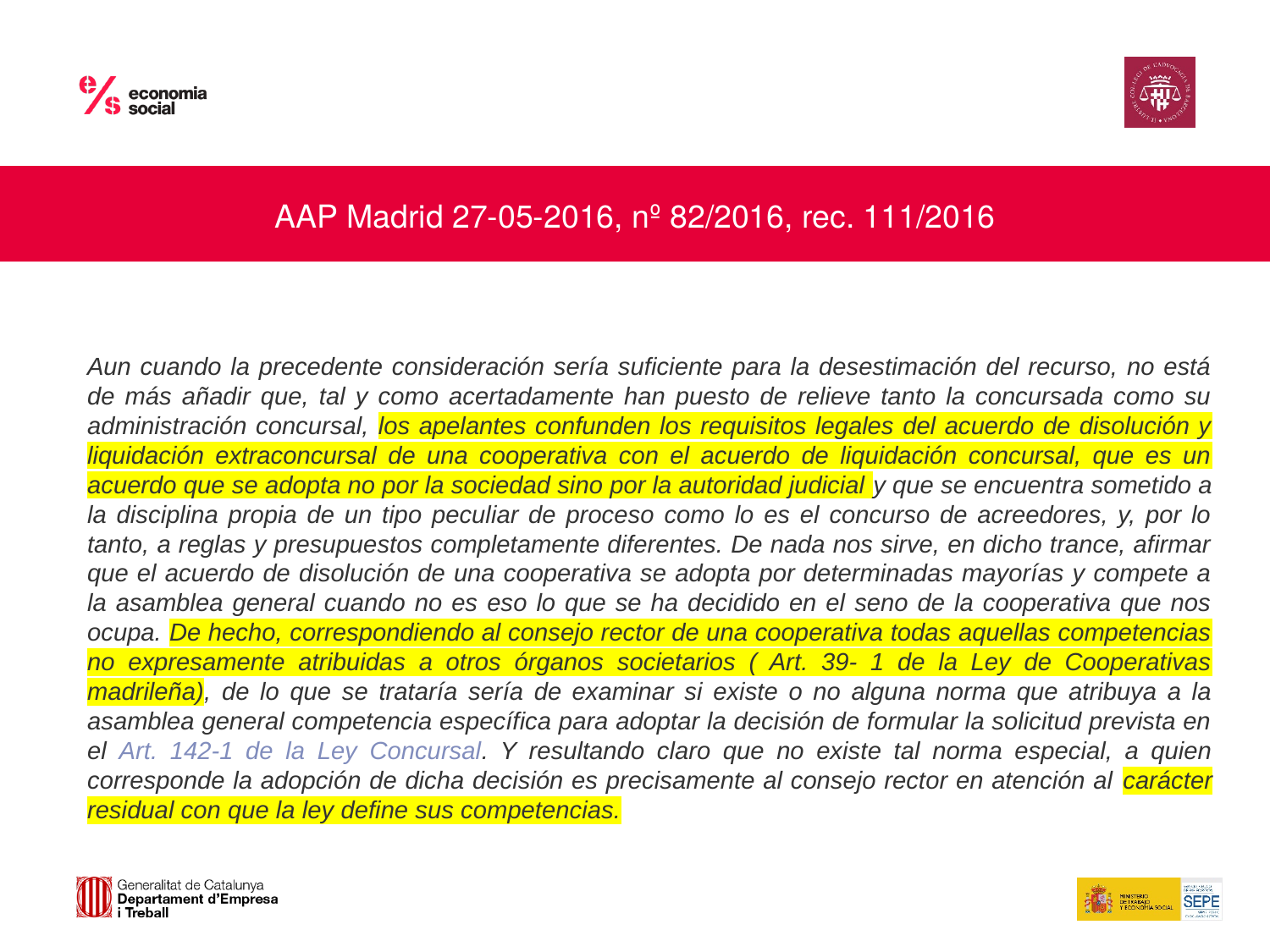

AAP Madrid 27-05-2016, nº 82/2016, rec. 111/2016
Aun cuando la precedente consideración sería suficiente para la desestimación del recurso, no está de más añadir que, tal y como acertadamente han puesto de relieve tanto la concursada como su administración concursal, los apelantes confunden los requisitos legales del acuerdo de disolución y liquidación extraconcursal de una cooperativa con el acuerdo de liquidación concursal, que es un acuerdo que se adopta no por la sociedad sino por la autoridad judicial y que se encuentra sometido a la disciplina propia de un tipo peculiar de proceso como lo es el concurso de acreedores, y, por lo tanto, a reglas y presupuestos completamente diferentes. De nada nos sirve, en dicho trance, afirmar que el acuerdo de disolución de una cooperativa se adopta por determinadas mayorías y compete a la asamblea general cuando no es eso lo que se ha decidido en el seno de la cooperativa que nos ocupa. De hecho, correspondiendo al consejo rector de una cooperativa todas aquellas competencias no expresamente atribuidas a otros órganos societarios ( Art. 39- 1 de la Ley de Cooperativas madrileña), de lo que se trataría sería de examinar si existe o no alguna norma que atribuya a la asamblea general competencia específica para adoptar la decisión de formular la solicitud prevista en el Art. 142-1 de la Ley Concursal. Y resultando claro que no existe tal norma especial, a quien corresponde la adopción de dicha decisión es precisamente al consejo rector en atención al carácter residual con que la ley define sus competencias.